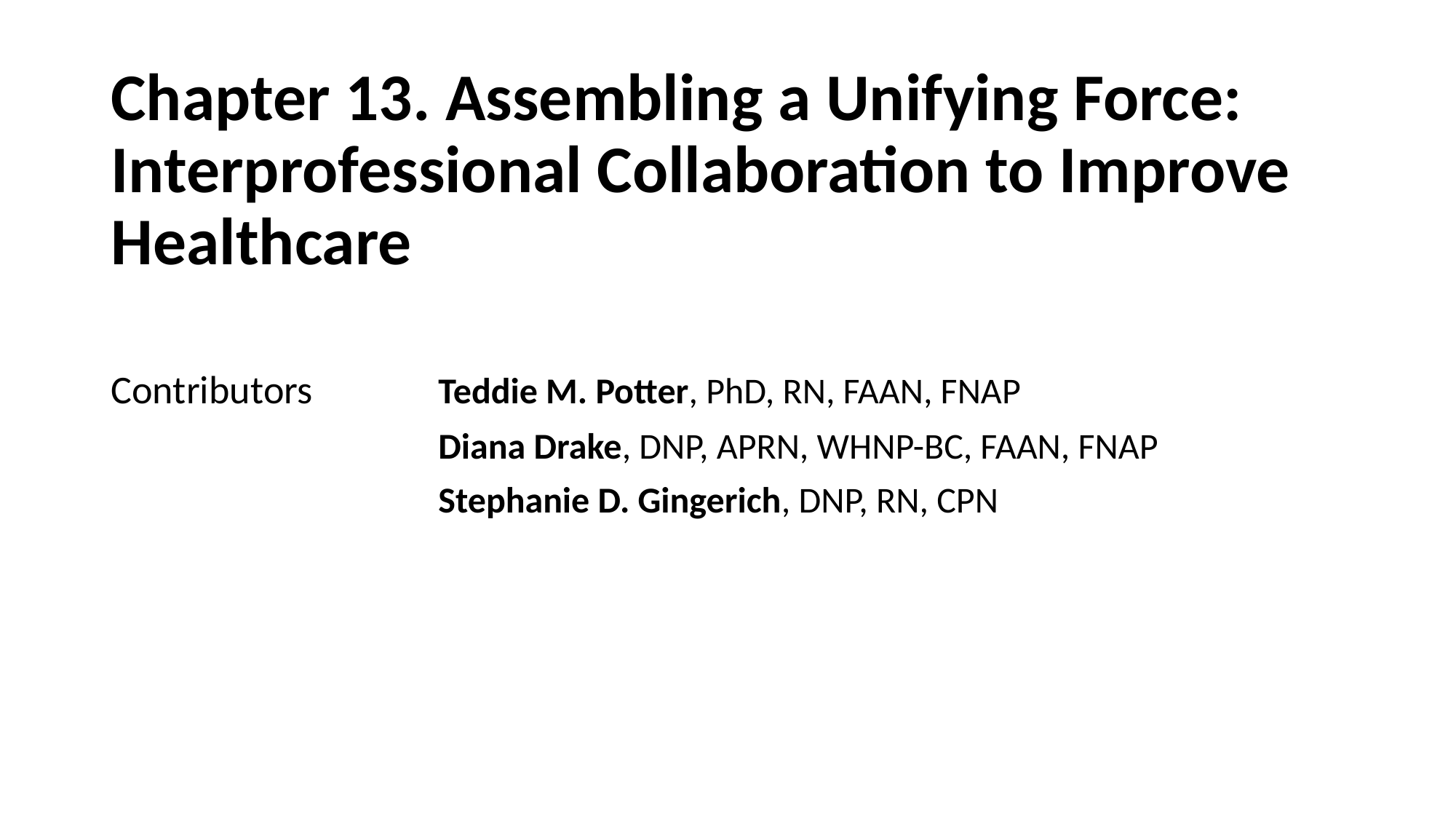

# Chapter 13. Assembling a Unifying Force:  Interprofessional Collaboration to Improve Healthcare
Contributors		Teddie M. Potter, PhD, RN, FAAN, FNAP
			Diana Drake, DNP, APRN, WHNP-BC, FAAN, FNAP
			Stephanie D. Gingerich, DNP, RN, CPN